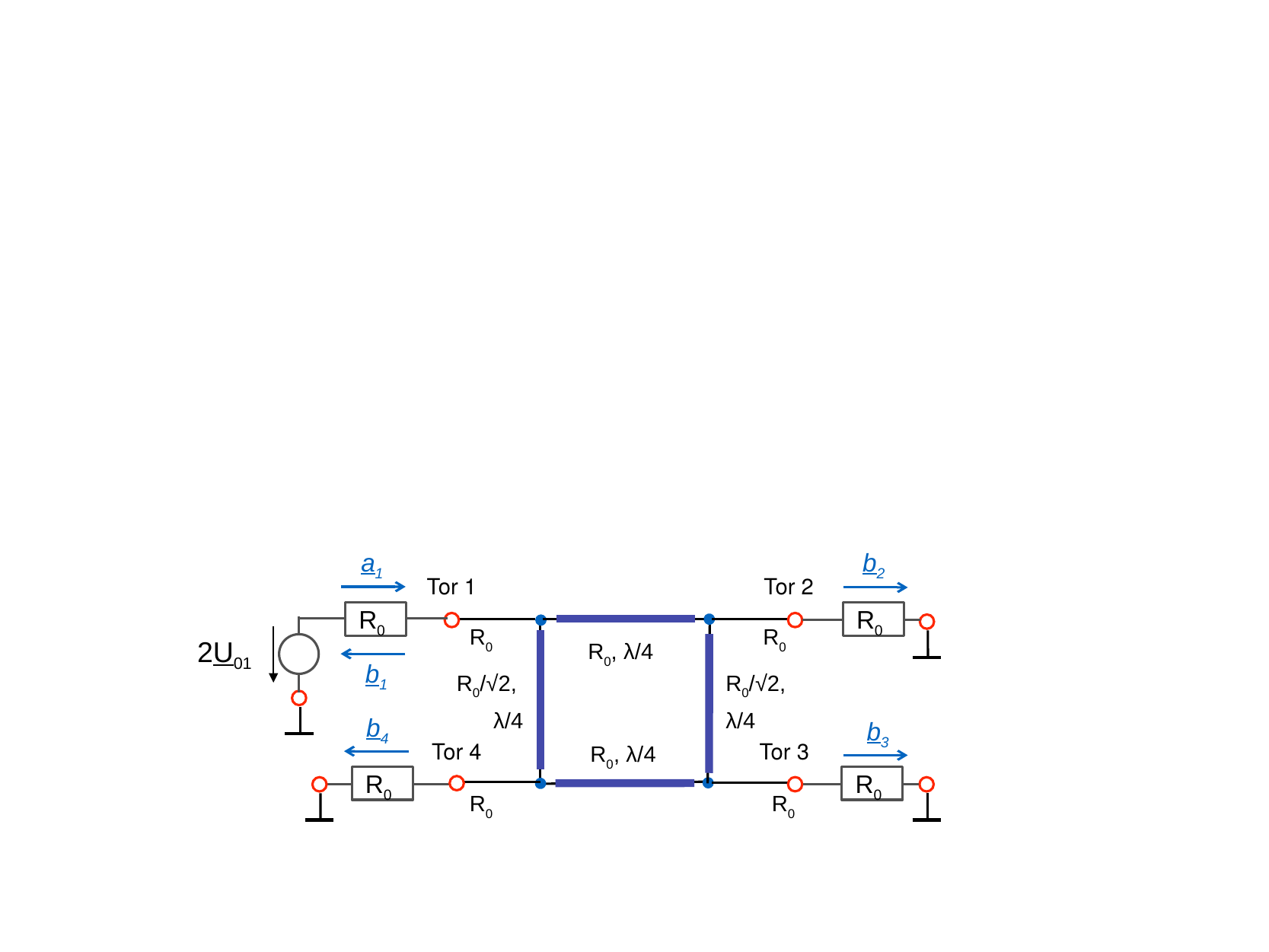

a1
b2
Tor 1
Tor 2

R0

R0

R0
R0

2U01

R0, λ/4

b1

R0/√2,
λ/4
R0/√2,
λ/4

b4
b3
Tor 4
Tor 3
R0, λ/4

R0

R0

R0
R0